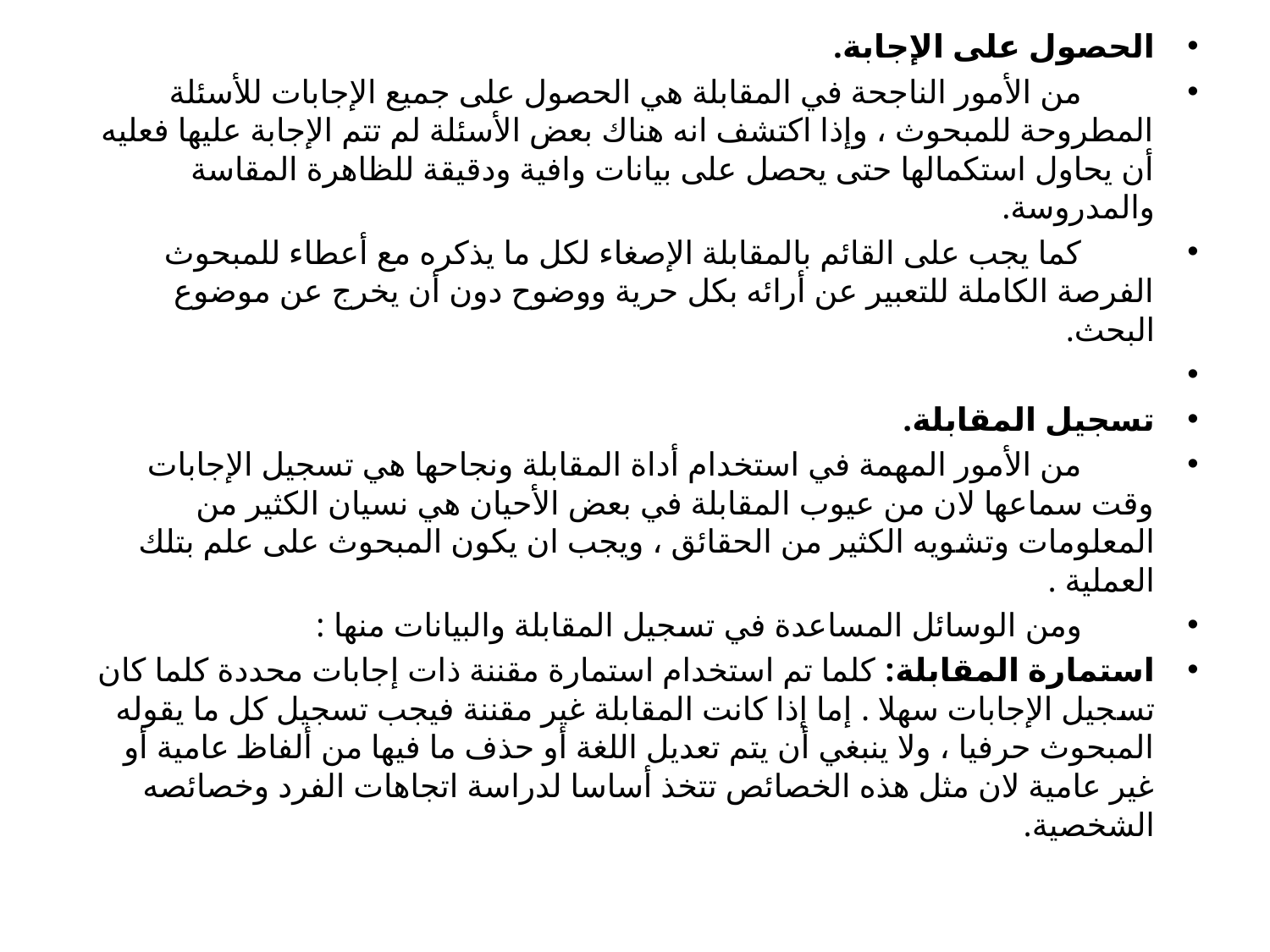

الحصول على الإجابة.
		من الأمور الناجحة في المقابلة هي الحصول على جميع الإجابات للأسئلة المطروحة للمبحوث ، وإذا اكتشف انه هناك بعض الأسئلة لم تتم الإجابة عليها فعليه أن يحاول استكمالها حتى يحصل على بيانات وافية ودقيقة للظاهرة المقاسة والمدروسة.
		كما يجب على القائم بالمقابلة الإصغاء لكل ما يذكره مع أعطاء للمبحوث الفرصة الكاملة للتعبير عن أرائه بكل حرية ووضوح دون أن يخرج عن موضوع البحث.

تسجيل المقابلة.
		من الأمور المهمة في استخدام أداة المقابلة ونجاحها هي تسجيل الإجابات وقت سماعها لان من عيوب المقابلة في بعض الأحيان هي نسيان الكثير من المعلومات وتشويه الكثير من الحقائق ، ويجب ان يكون المبحوث على علم بتلك العملية .
		ومن الوسائل المساعدة في تسجيل المقابلة والبيانات منها :
استمارة المقابلة: كلما تم استخدام استمارة مقننة ذات إجابات محددة كلما كان تسجيل الإجابات سهلا . إما إذا كانت المقابلة غير مقننة فيجب تسجيل كل ما يقوله المبحوث حرفيا ، ولا ينبغي أن يتم تعديل اللغة أو حذف ما فيها من ألفاظ عامية أو غير عامية لان مثل هذه الخصائص تتخذ أساسا لدراسة اتجاهات الفرد وخصائصه الشخصية.